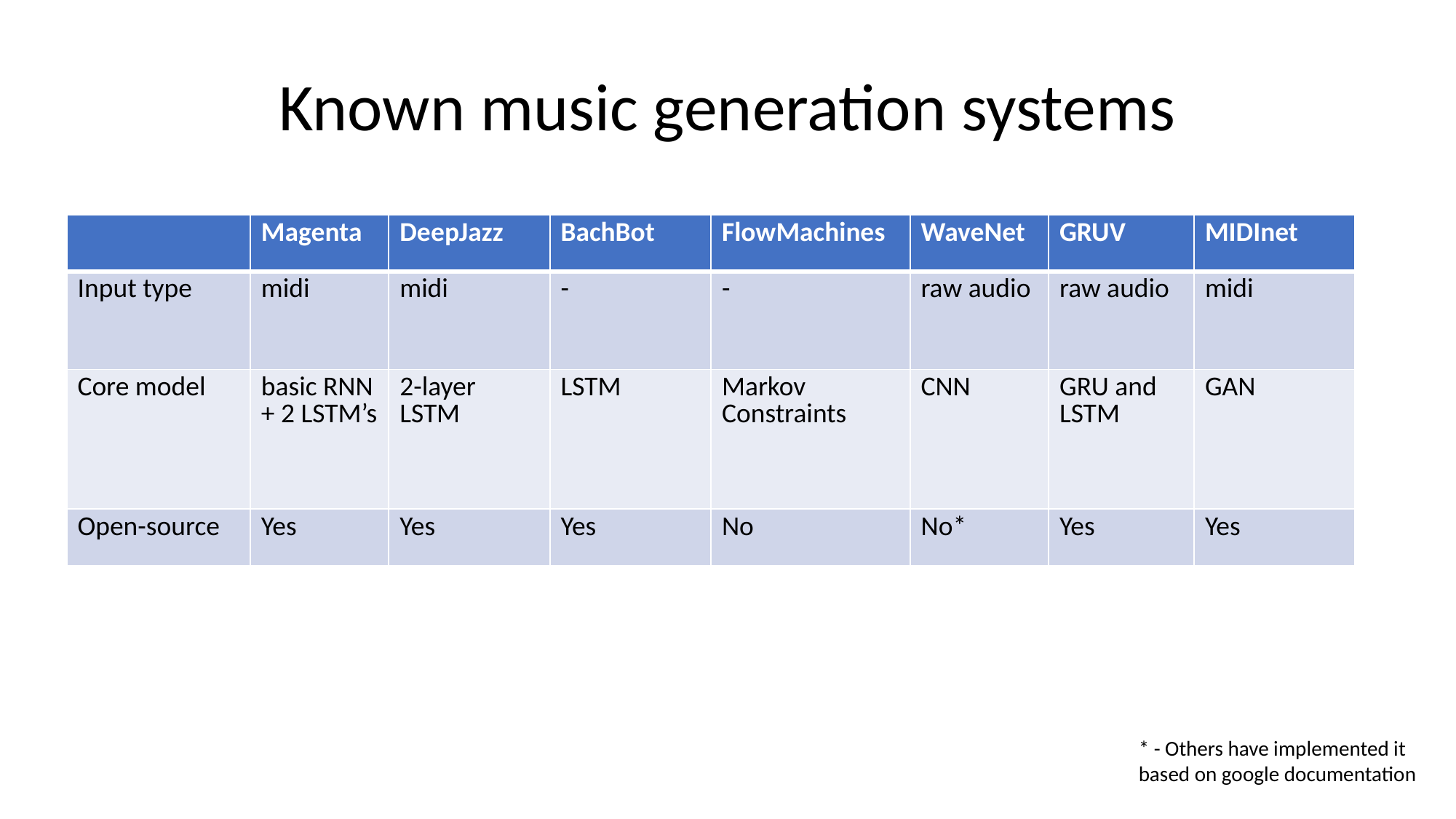

# Known music generation systems
|  | Magenta | DeepJazz | BachBot | FlowMachines | WaveNet | GRUV | MIDInet |
| --- | --- | --- | --- | --- | --- | --- | --- |
| Input type | midi | midi | - | - | raw audio | raw audio | midi |
| Core model | basic RNN + 2 LSTM’s | 2-layer LSTM | LSTM | Markov Constraints | CNN | GRU and LSTM | GAN |
| Open-source | Yes | Yes | Yes | No | No\* | Yes | Yes |
* - Others have implemented it based on google documentation